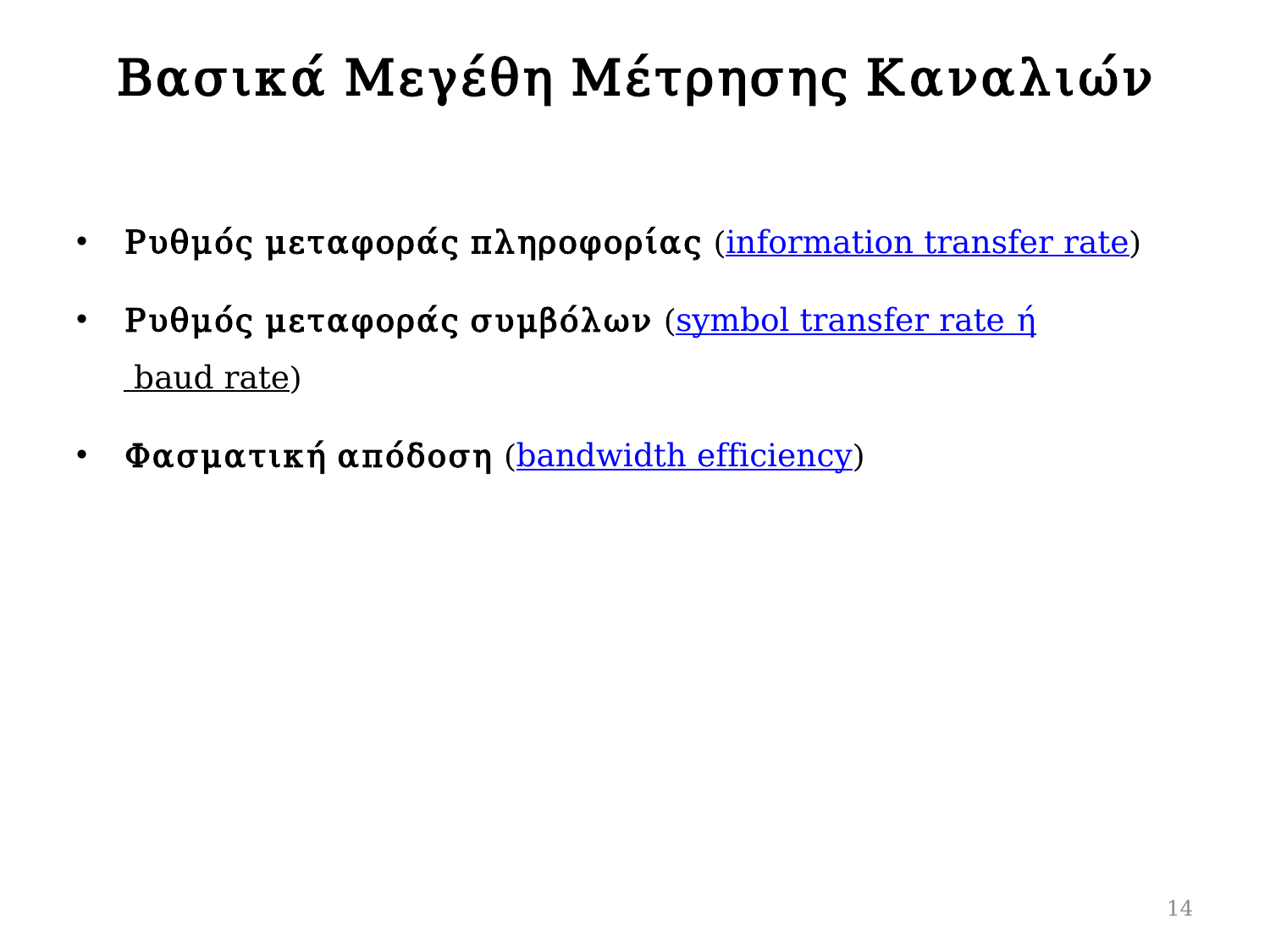

# Βασικά Μεγέθη Μέτρησης Καναλιών
Ρυθμός μεταφοράς πληροφορίας (information transfer rate)
Ρυθμός μεταφοράς συμβόλων (symbol transfer rate ή baud rate)
Φασματική απόδοση (bandwidth efficiency)
14